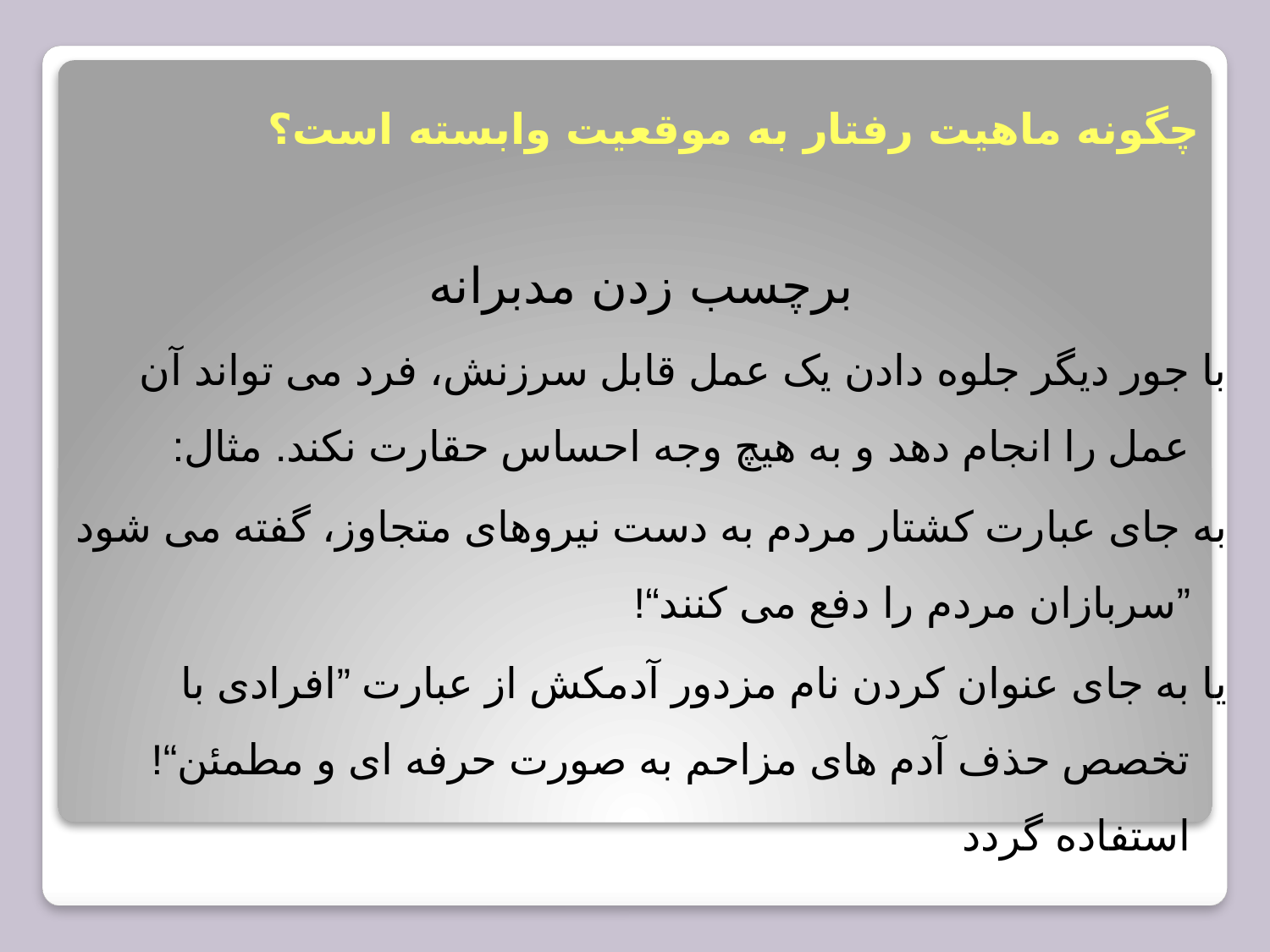

# چگونه ماهیت رفتار به موقعیت وابسته است؟
برچسب زدن مدبرانه
با جور دیگر جلوه دادن یک عمل قابل سرزنش، فرد می تواند آن عمل را انجام دهد و به هیچ وجه احساس حقارت نکند. مثال:
به جای عبارت کشتار مردم به دست نیروهای متجاوز، گفته می شود ”سربازان مردم را دفع می کنند“!
یا به جای عنوان کردن نام مزدور آدمکش از عبارت ”افرادی با تخصص حذف آدم های مزاحم به صورت حرفه ای و مطمئن“! استفاده گردد